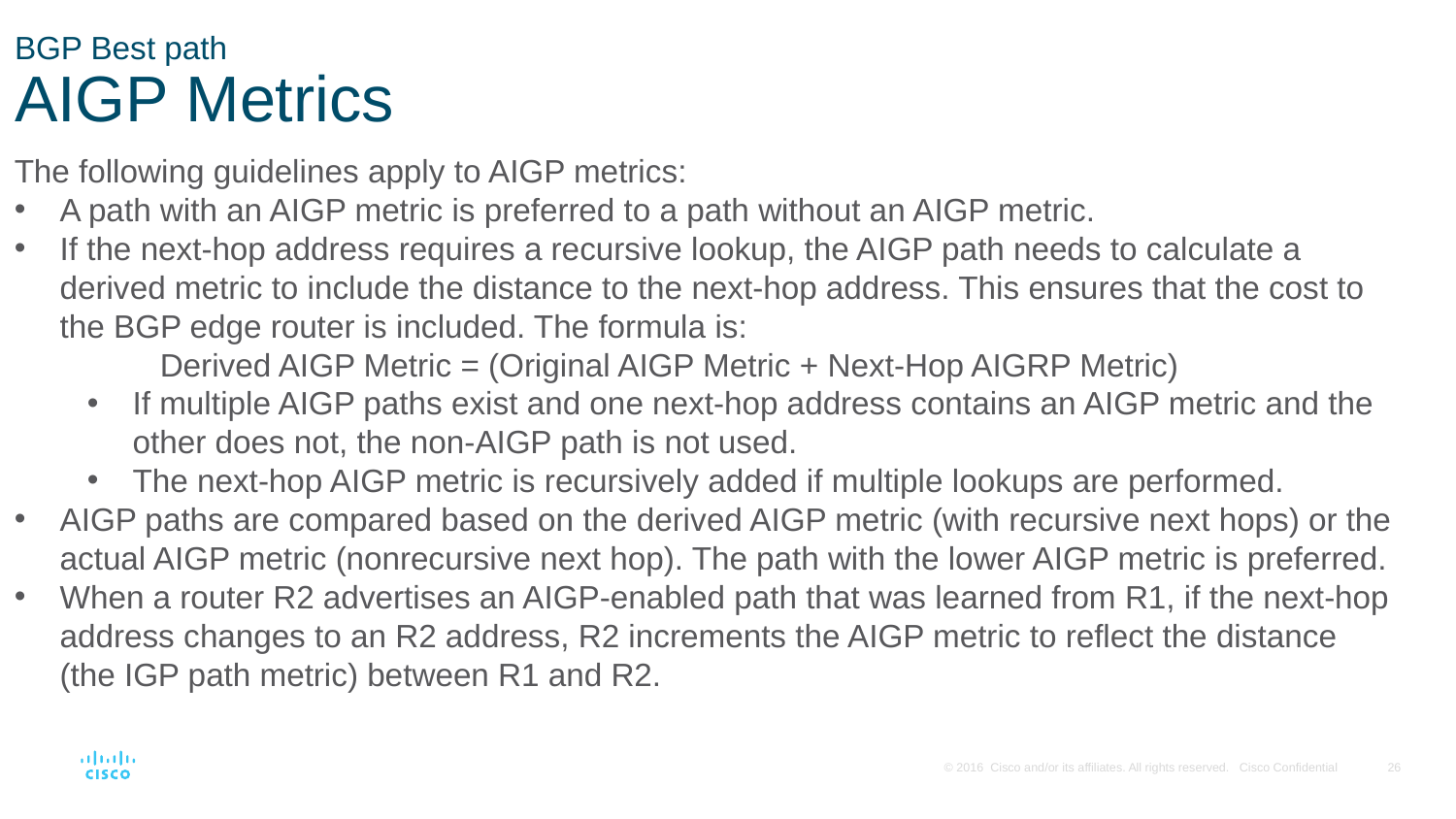

# BGP Best path AIGP Metrics
The following guidelines apply to AIGP metrics:
A path with an AIGP metric is preferred to a path without an AIGP metric.
If the next-hop address requires a recursive lookup, the AIGP path needs to calculate a derived metric to include the distance to the next-hop address. This ensures that the cost to the BGP edge router is included. The formula is:
	Derived AIGP Metric = (Original AIGP Metric + Next-Hop AIGRP Metric)
If multiple AIGP paths exist and one next-hop address contains an AIGP metric and the other does not, the non-AIGP path is not used.
The next-hop AIGP metric is recursively added if multiple lookups are performed.
AIGP paths are compared based on the derived AIGP metric (with recursive next hops) or the actual AIGP metric (nonrecursive next hop). The path with the lower AIGP metric is preferred.
When a router R2 advertises an AIGP-enabled path that was learned from R1, if the next-hop address changes to an R2 address, R2 increments the AIGP metric to reflect the distance (the IGP path metric) between R1 and R2.